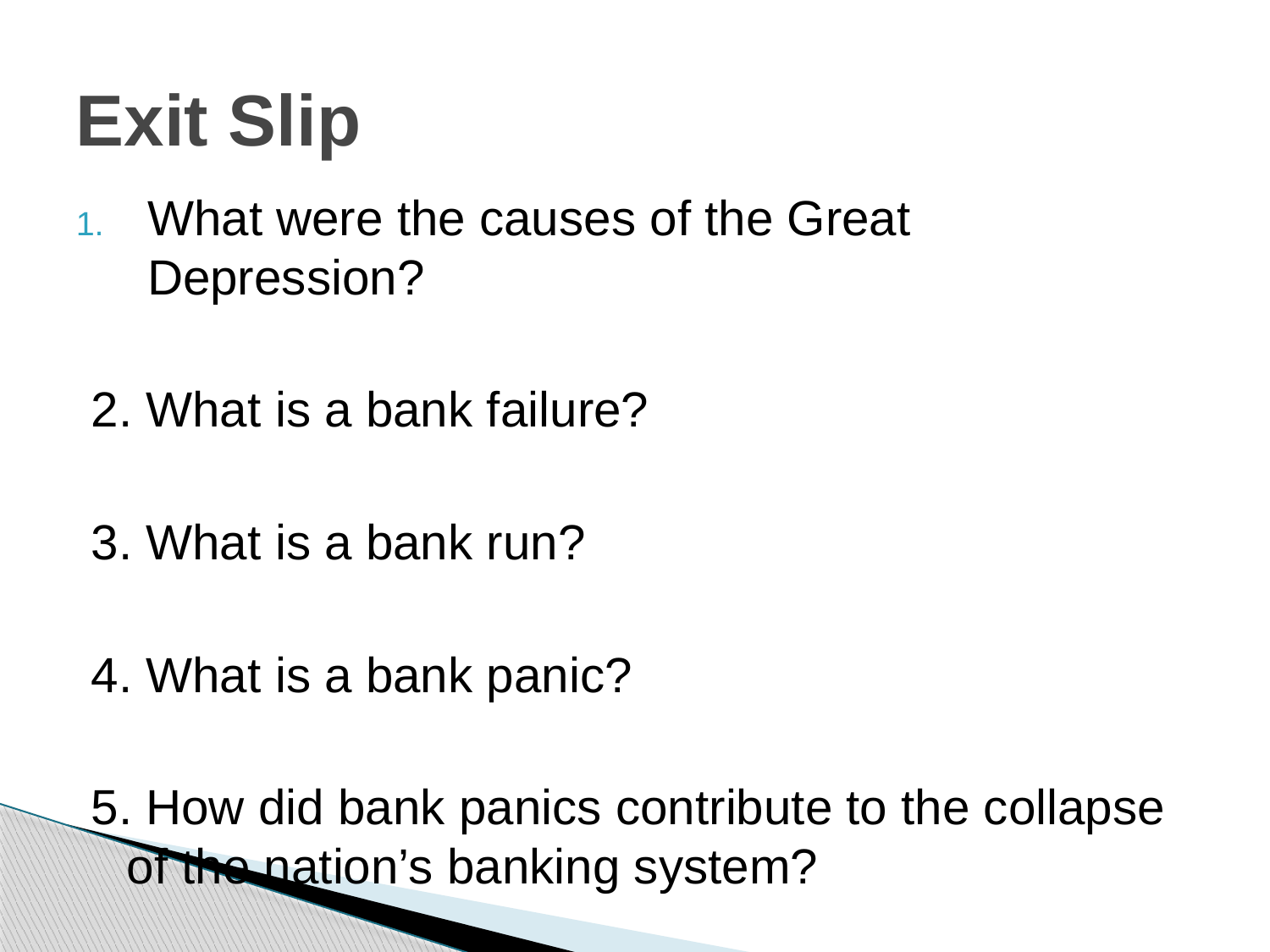

# Exit Slip
What were the causes of the Great Depression?

2. What is a bank failure?

3. What is a bank run?

4. What is a bank panic?

5. How did bank panics contribute to the collapse of the nation’s banking system?